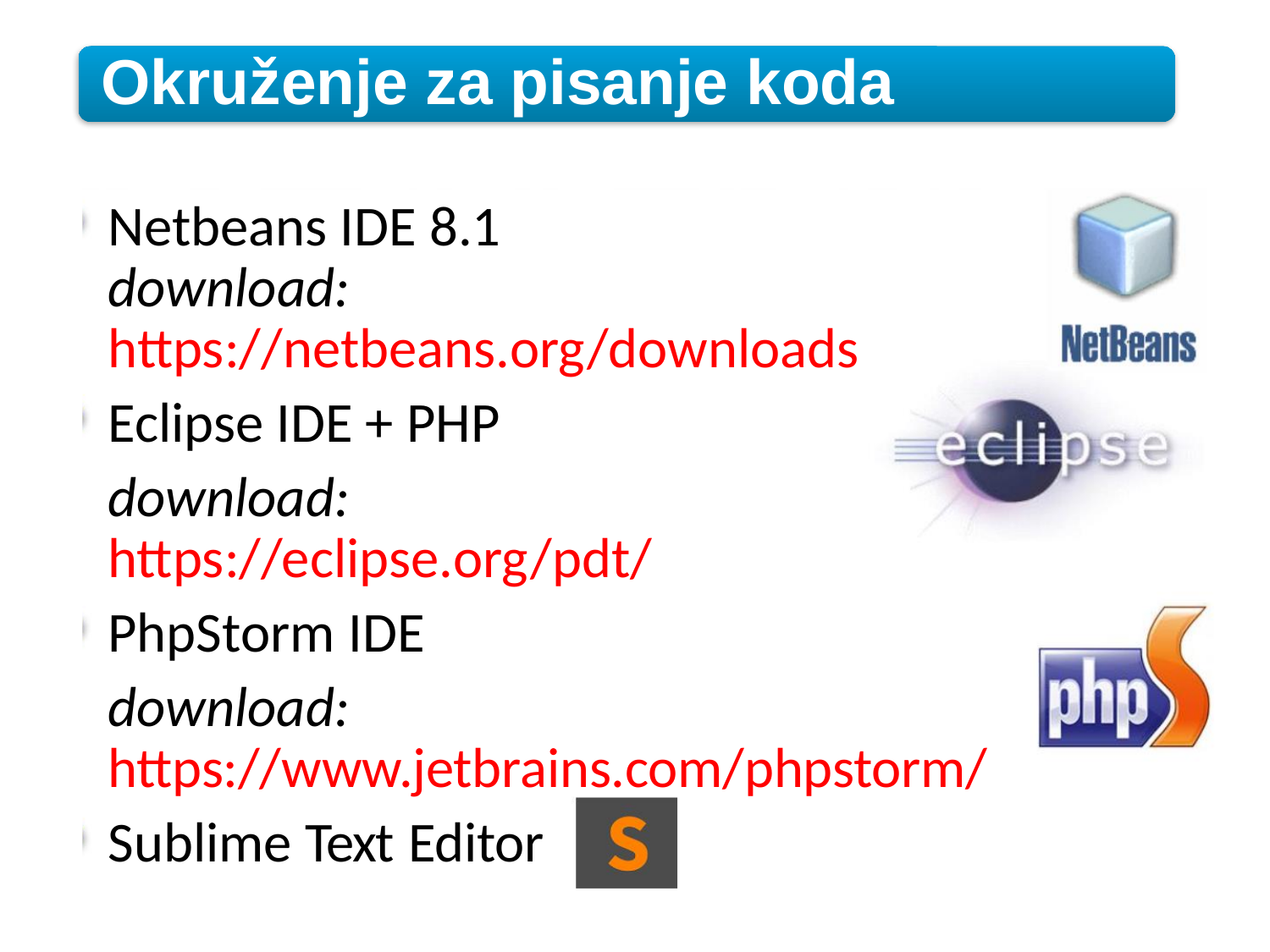

Okruženje za pisanje koda

Netbeans IDE 8.1
download:
https://netbeans.org/downloads
Eclipse IDE + PHP
download:
https://eclipse.org/pdt/
PhpStorm IDE
download:
https://www.jetbrains.com/phpstorm/
Sublime Text Editor